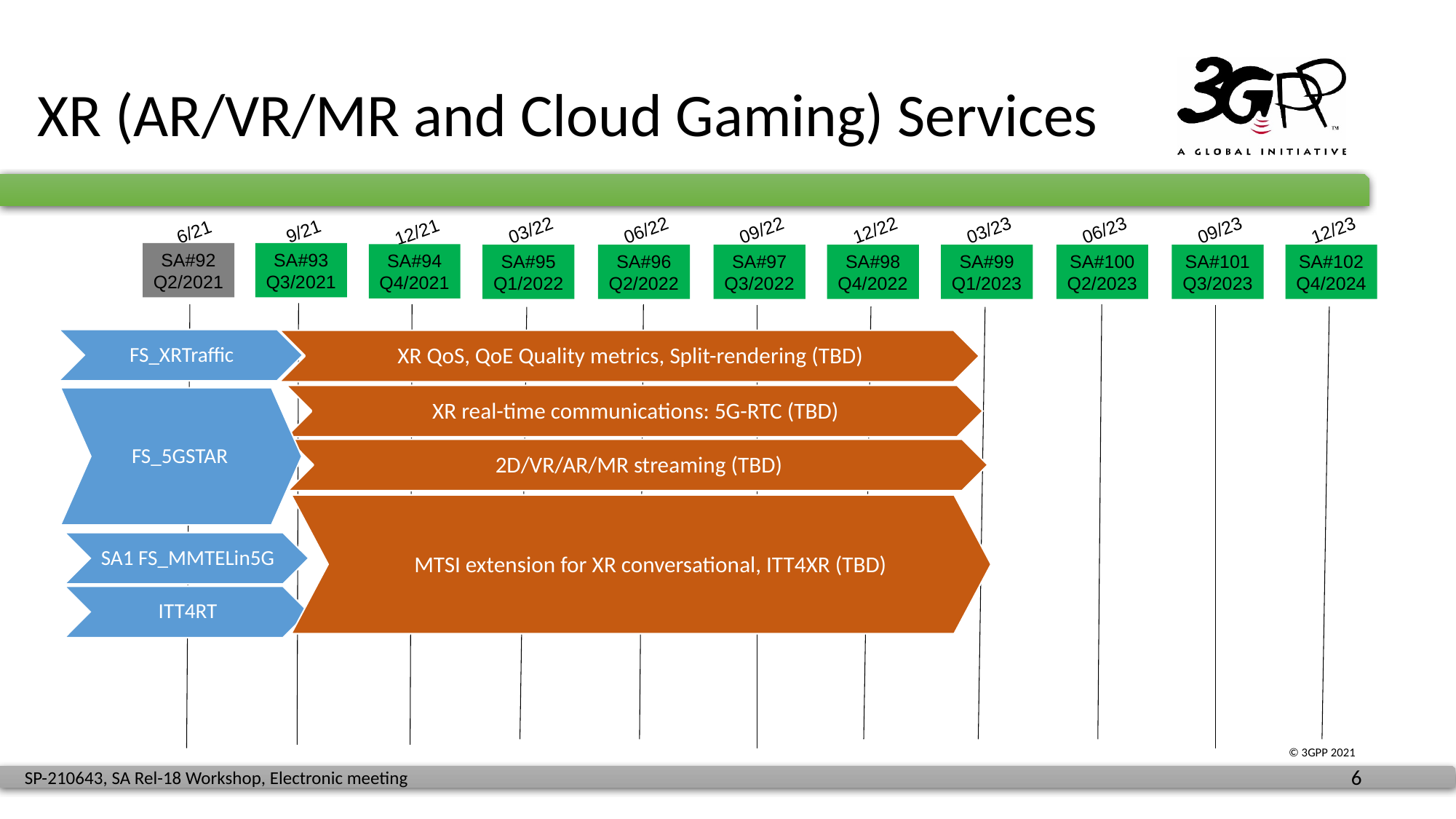

# XR (AR/VR/MR and Cloud Gaming) Services
03/22
06/22
09/22
12/22
03/23
06/23
09/23
12/23
9/21
6/21
12/21
SA#92
Q2/2021
SA#93
Q3/2021
SA#94
Q4/2021
SA#95
Q1/2022
SA#96
Q2/2022
SA#97
Q3/2022
SA#98
Q4/2022
SA#99
Q1/2023
SA#100
Q2/2023
SA#101
Q3/2023
SA#102
Q4/2024
FS_XRTraffic

XR QoS, QoE Quality metrics, Split-rendering (TBD)

XR real-time communications: 5G-RTC (TBD)

FS_5GSTAR

2D/VR/AR/MR streaming (TBD)

MTSI extension for XR conversational, ITT4XR (TBD)

SA1 FS_MMTELin5G

ITT4RT